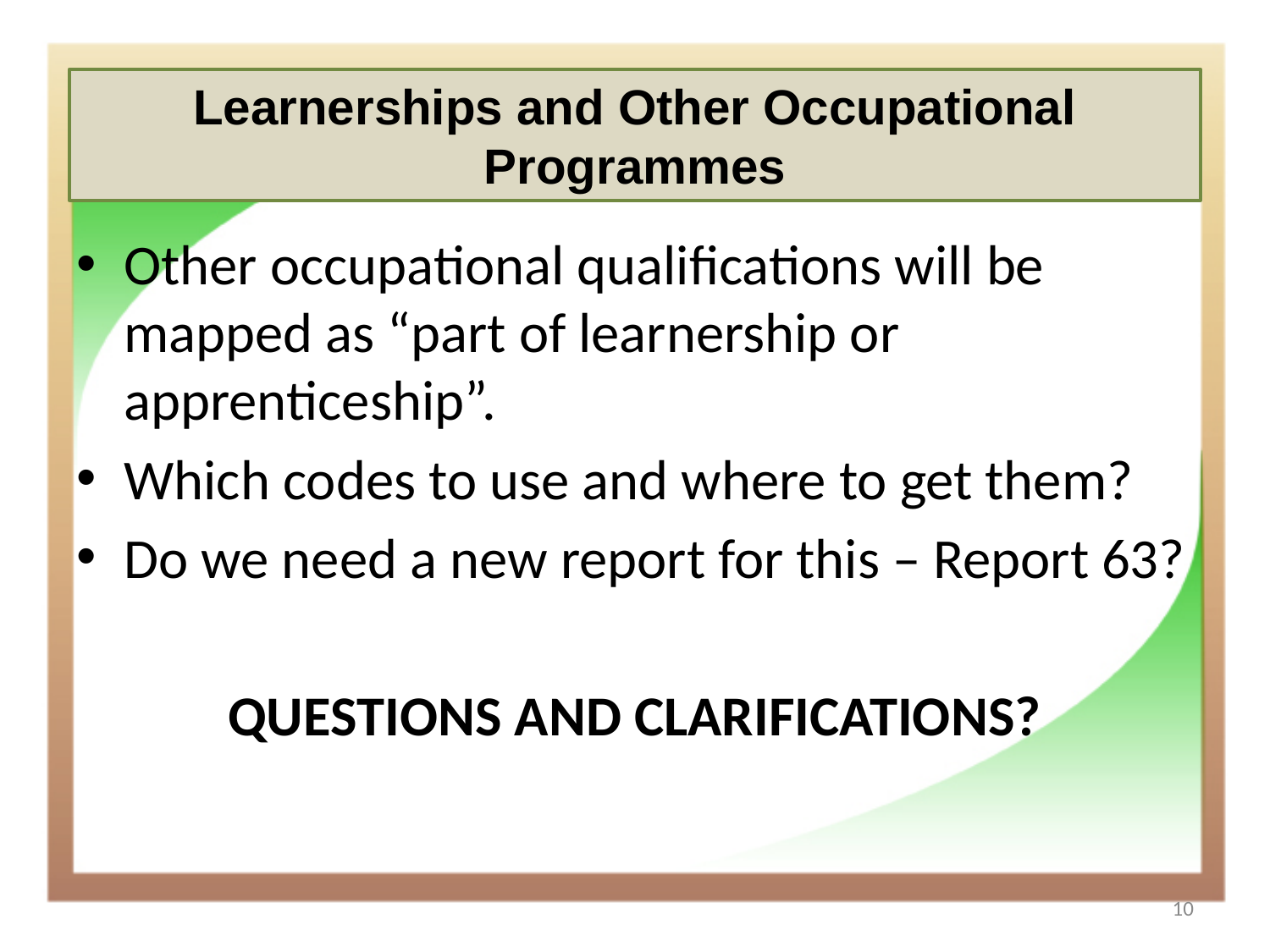

Learnerships and Other Occupational Programmes
#
Other occupational qualifications will be mapped as “part of learnership or apprenticeship”.
Which codes to use and where to get them?
Do we need a new report for this – Report 63?

QUESTIONS AND CLARIFICATIONS?
10